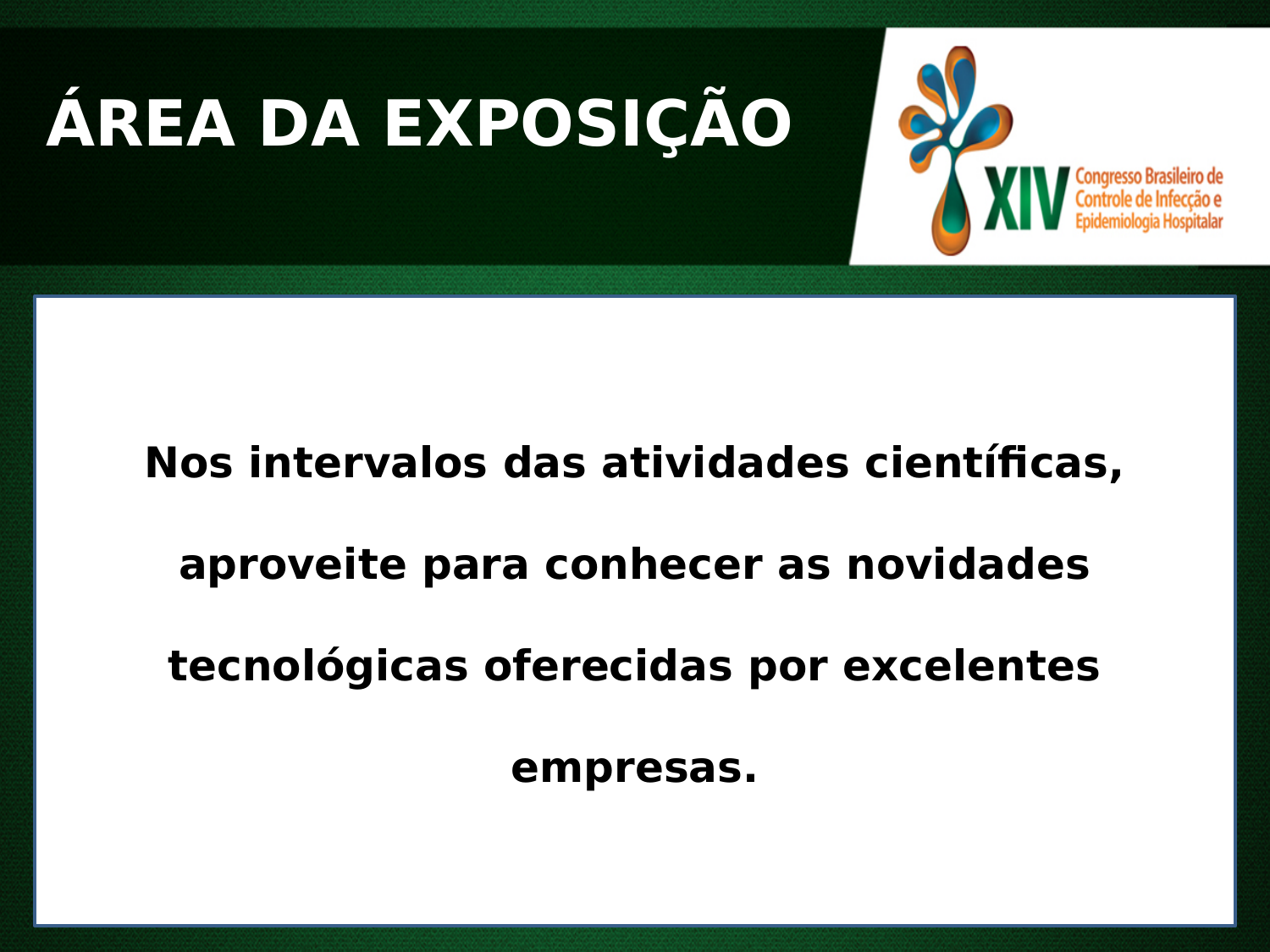

ÁREA DA EXPOSIÇÃO

Nos intervalos das atividades científicas, aproveite para conhecer as novidades tecnológicas oferecidas por excelentes empresas.